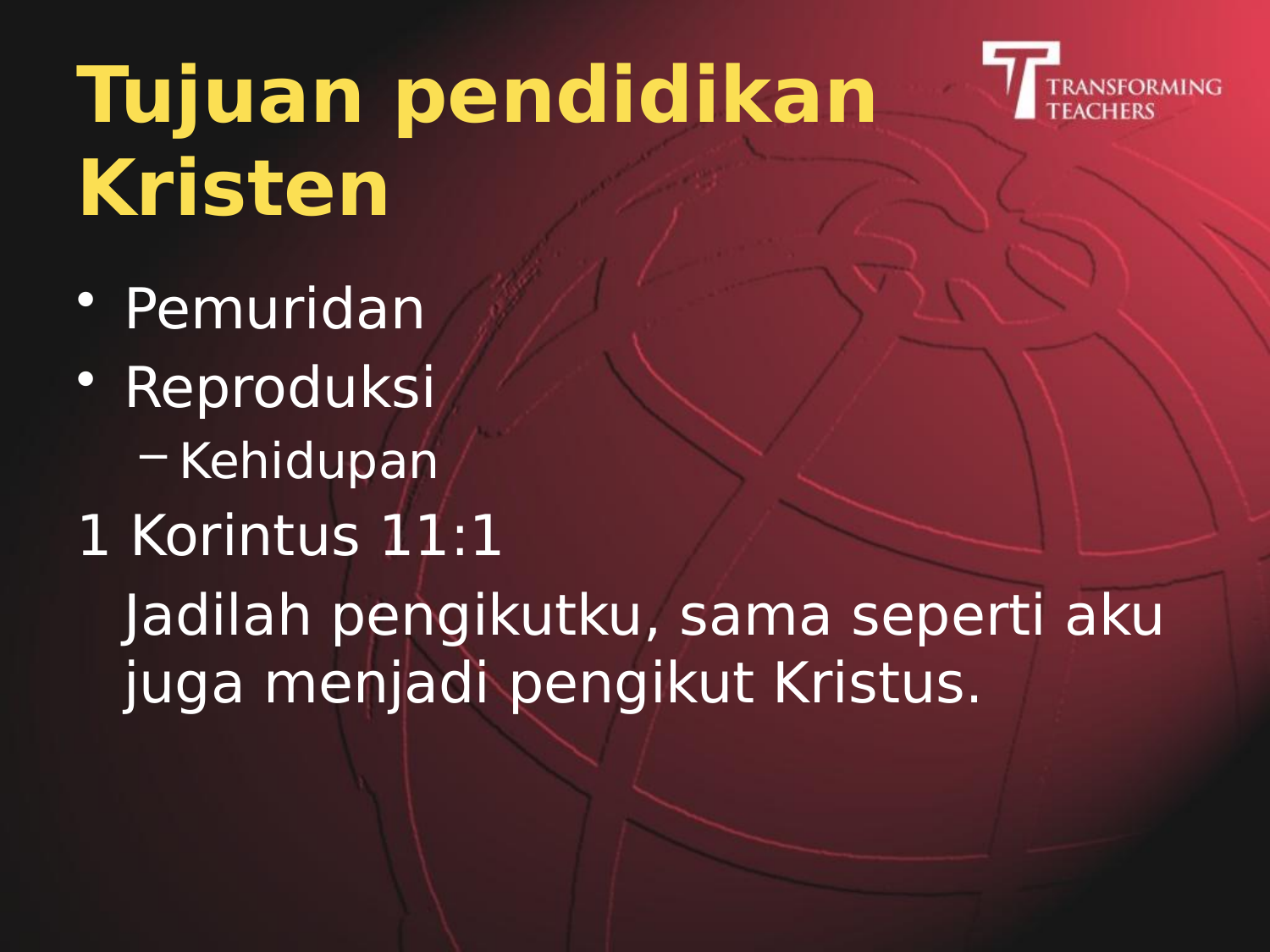

# Tujuan pendidikan Kristen
Pemuridan
Reproduksi
Kehidupan
1 Korintus 11:1
	Jadilah pengikutku, sama seperti aku juga menjadi pengikut Kristus.